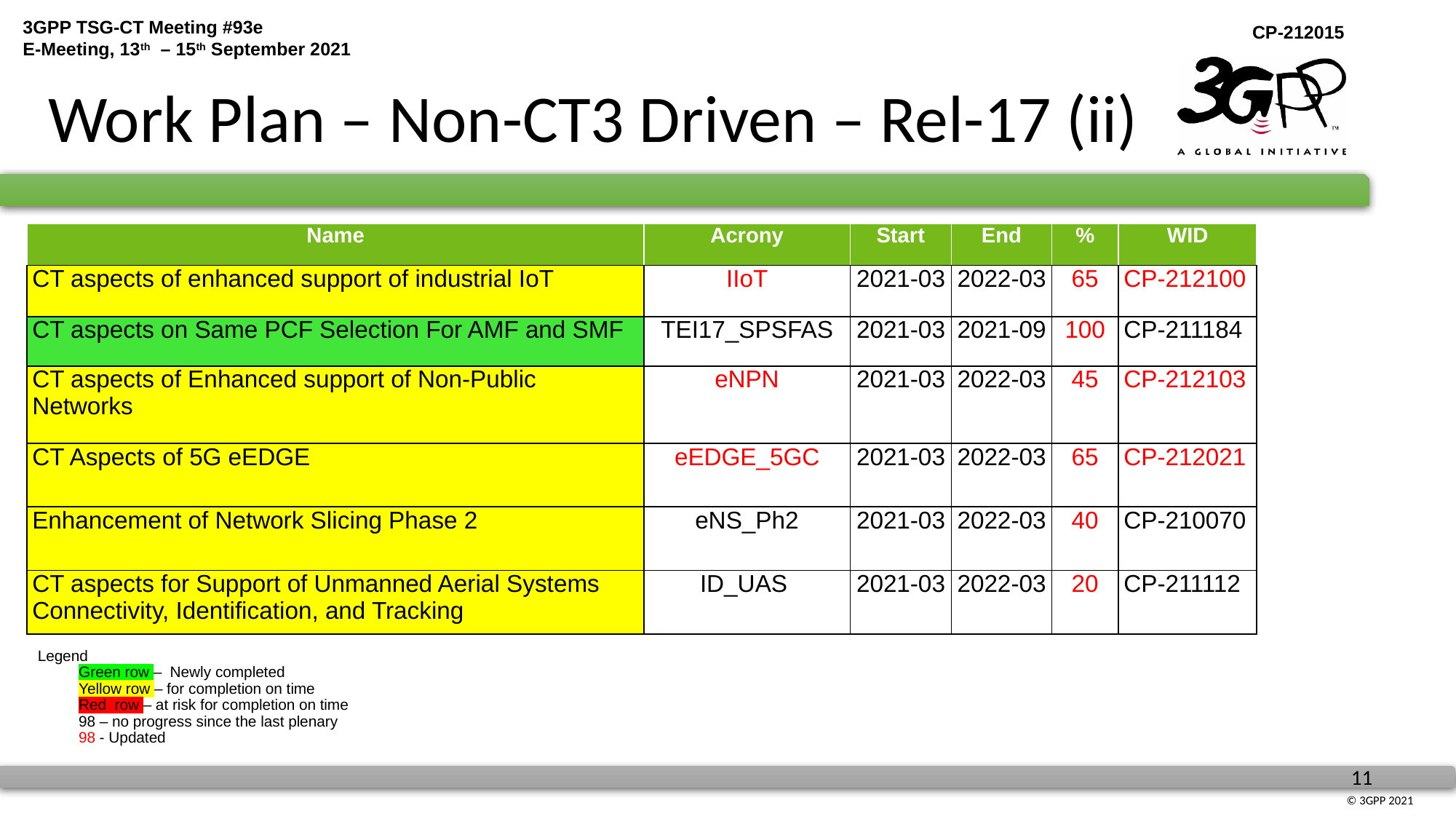

# Work Plan – Non-CT3 Driven – Rel-17 (ii)
| Name | Acrony | Start | End | % | WID |
| --- | --- | --- | --- | --- | --- |
| CT aspects of enhanced support of industrial IoT | IIoT | 2021-03 | 2022-03 | 65 | CP-212100 |
| CT aspects on Same PCF Selection For AMF and SMF | TEI17\_SPSFAS | 2021-03 | 2021-09 | 100 | CP-211184 |
| CT aspects of Enhanced support of Non-Public Networks | eNPN | 2021-03 | 2022-03 | 45 | CP-212103 |
| CT Aspects of 5G eEDGE | eEDGE\_5GC | 2021-03 | 2022-03 | 65 | CP-212021 |
| Enhancement of Network Slicing Phase 2 | eNS\_Ph2 | 2021-03 | 2022-03 | 40 | CP-210070 |
| CT aspects for Support of Unmanned Aerial Systems Connectivity, Identification, and Tracking | ID\_UAS | 2021-03 | 2022-03 | 20 | CP-211112 |
Legend
Green row –  Newly completed
	Yellow row – for completion on time
Red  row – at risk for completion on time
	98 – no progress since the last plenary
	98 - Updated